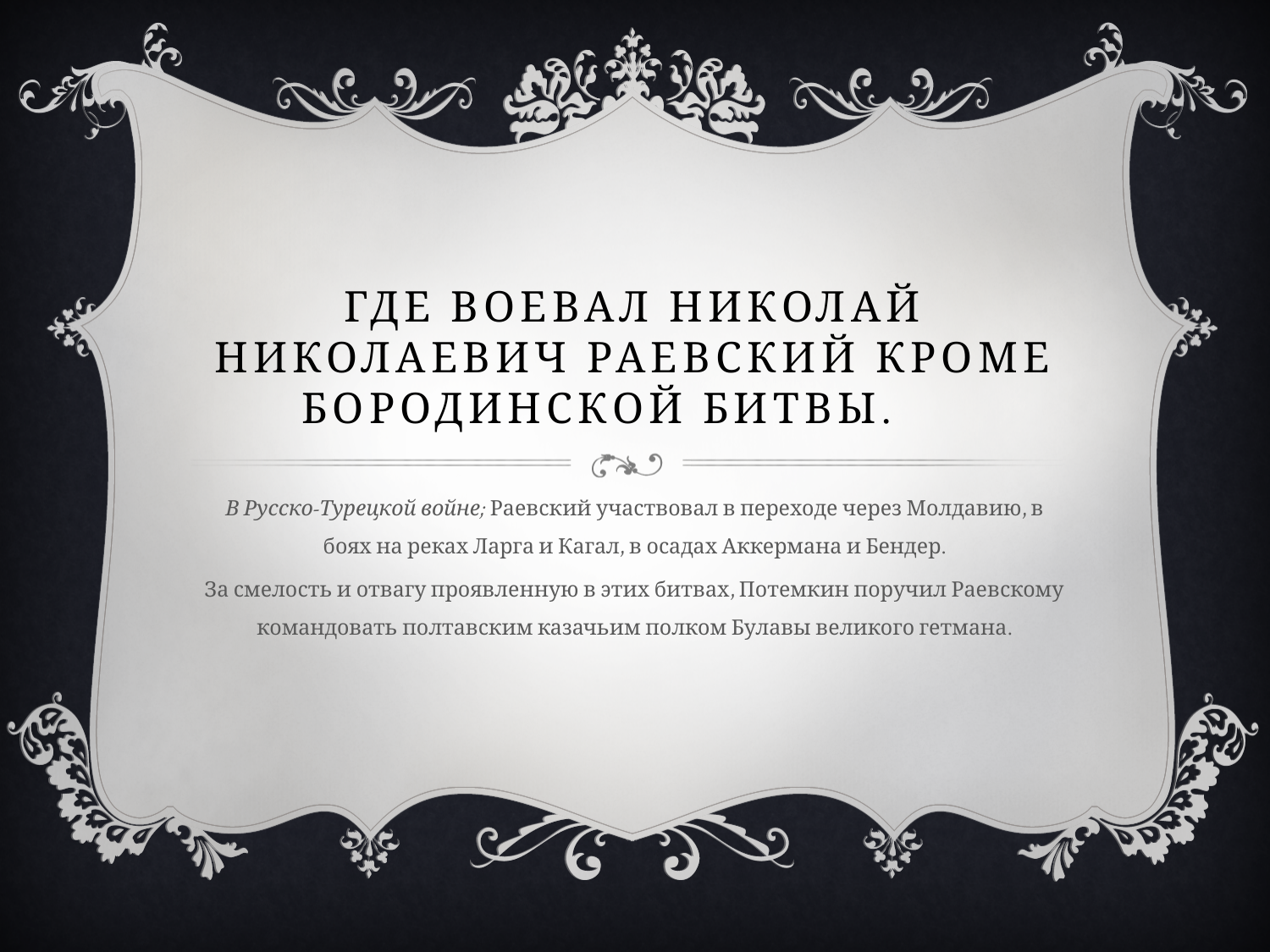

# Где воевал Николай Николаевич Раевский кроме Бородинской битвы.
В Русско-Турецкой войне; Раевский участвовал в переходе через Молдавию, в боях на реках Ларга и Кагал, в осадах Аккермана и Бендер.
За смелость и отвагу проявленную в этих битвах, Потемкин поручил Раевскому командовать полтавским казачьим полком Булавы великого гетмана.